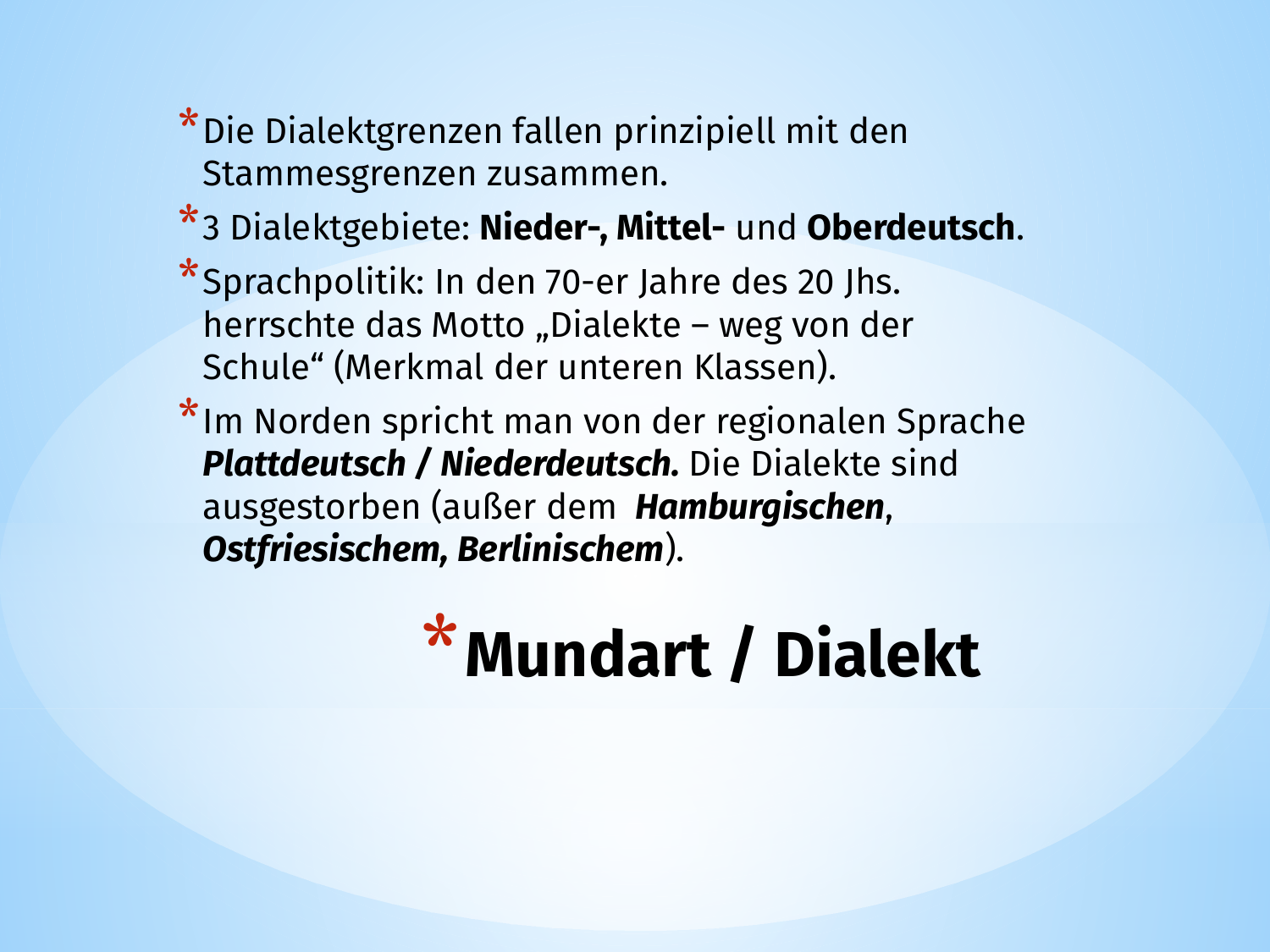

Die Dialektgrenzen fallen prinzipiell mit den Stammesgrenzen zusammen.
3 Dialektgebiete: Nieder-, Mittel- und Oberdeutsch.
Sprachpolitik: In den 70-er Jahre des 20 Jhs. herrschte das Motto „Dialekte – weg von der Schule“ (Merkmal der unteren Klassen).
Im Norden spricht man von der regionalen Sprache Plattdeutsch / Niederdeutsch. Die Dialekte sind ausgestorben (außer dem  Hamburgischen, Ostfriesischem, Berlinischem).
# Mundart / Dialekt